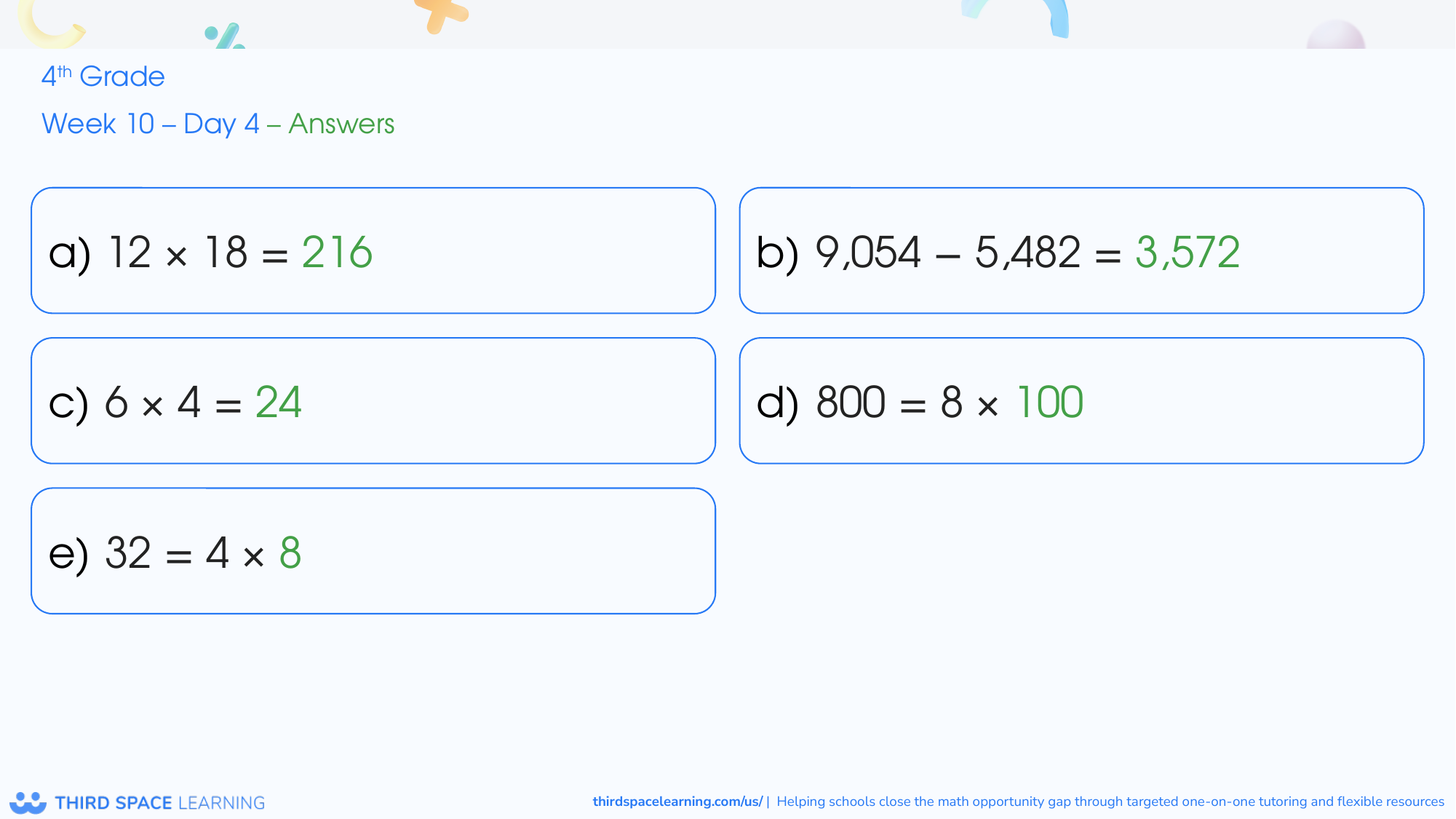

4th Grade
Week 10 – Day 4 – Answers
12 × 18 = 216
9,054 − 5,482 = 3,572
6 × 4 = 24
800 = 8 × 100
32 = 4 × 8